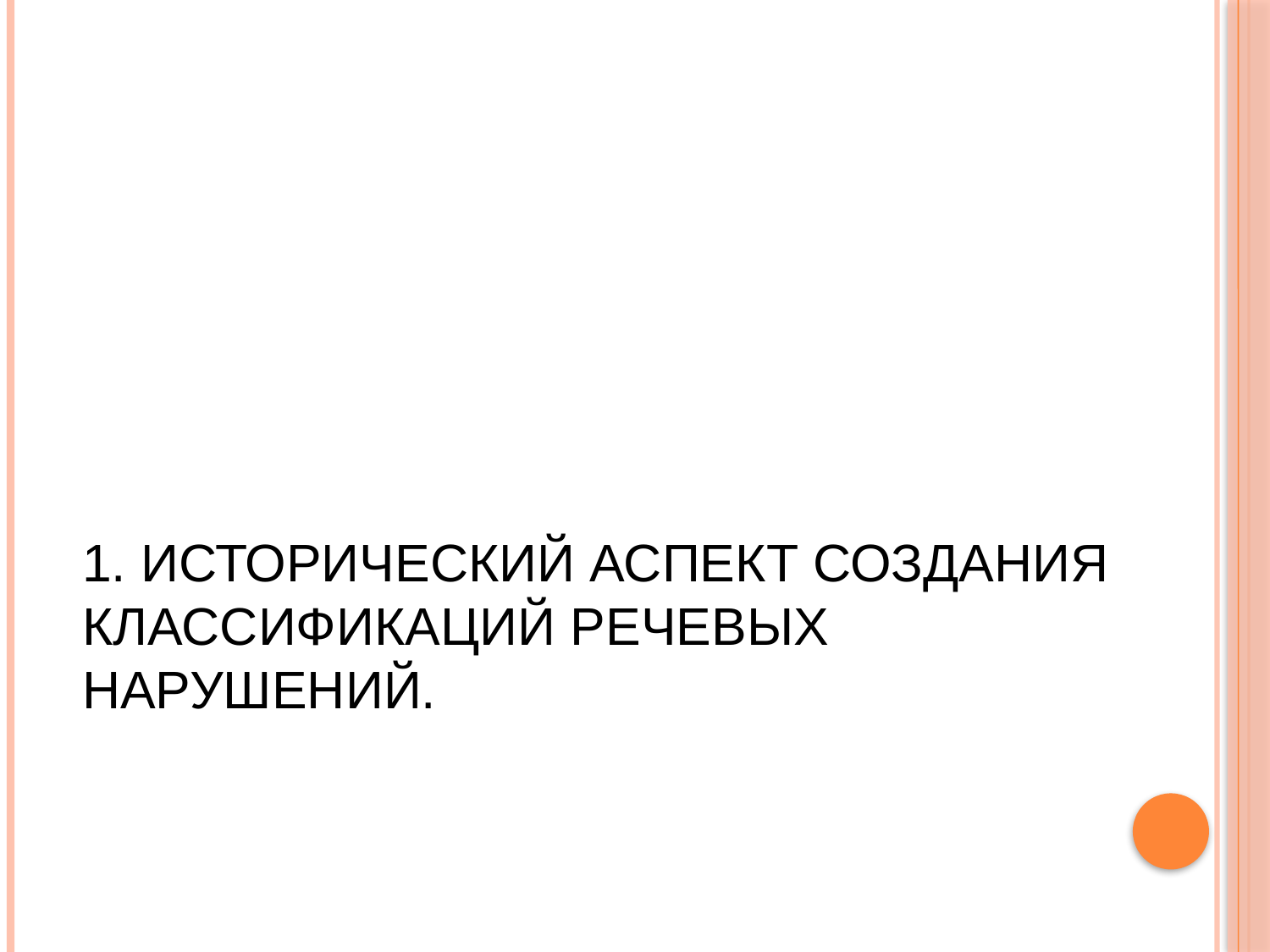

# 1. Исторический аспект создания классификаций речевых нарушений.